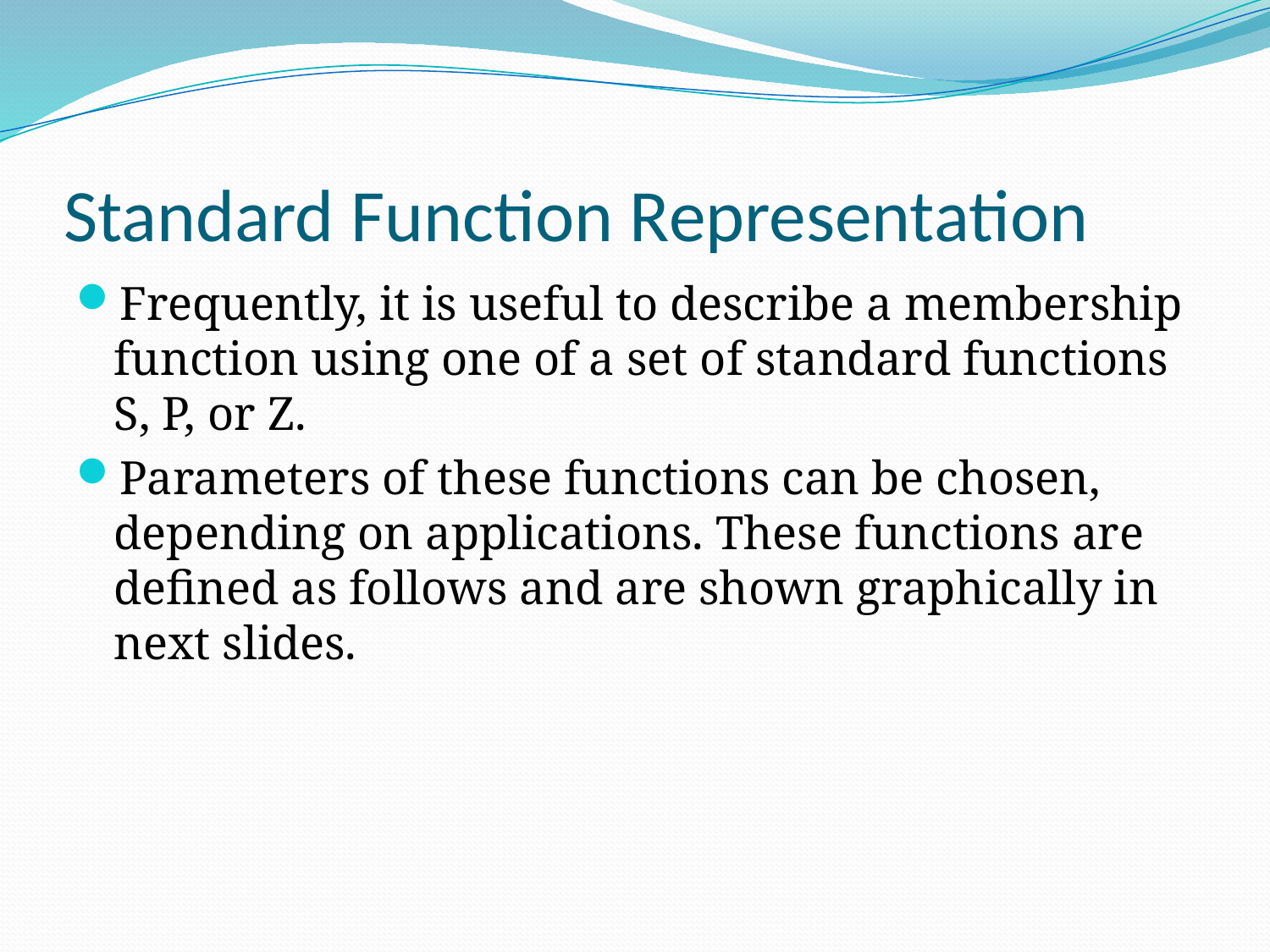

# Standard Function Representation
Frequently, it is useful to describe a membership function using one of a set of standard functions S, P, or Z.
Parameters of these functions can be chosen, depending on applications. These functions are defined as follows and are shown graphically in next slides.